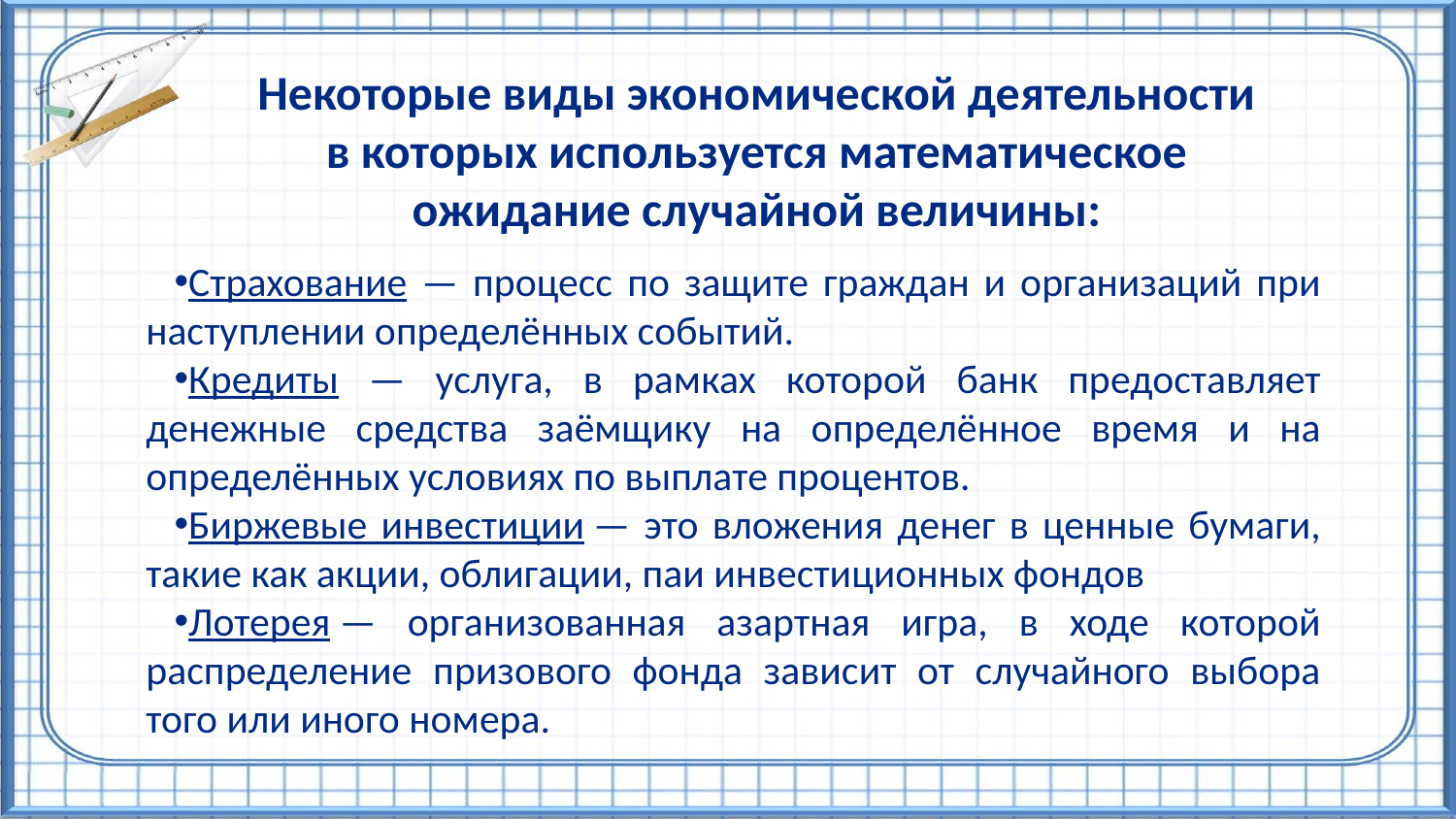

Некоторые виды экономической деятельности в которых используется математическое ожидание случайной величины:
Страхование — процесс по защите граждан и организаций при наступлении определённых событий.
Кредиты — услуга, в рамках которой банк предоставляет денежные средства заёмщику на определённое время и на определённых условиях по выплате процентов.
Биржевые инвестиции — это вложения денег в ценные бумаги, такие как акции, облигации, паи инвестиционных фондов
Лотерея — организованная азартная игра, в ходе которой распределение призового фонда зависит от случайного выбора того или иного номера.